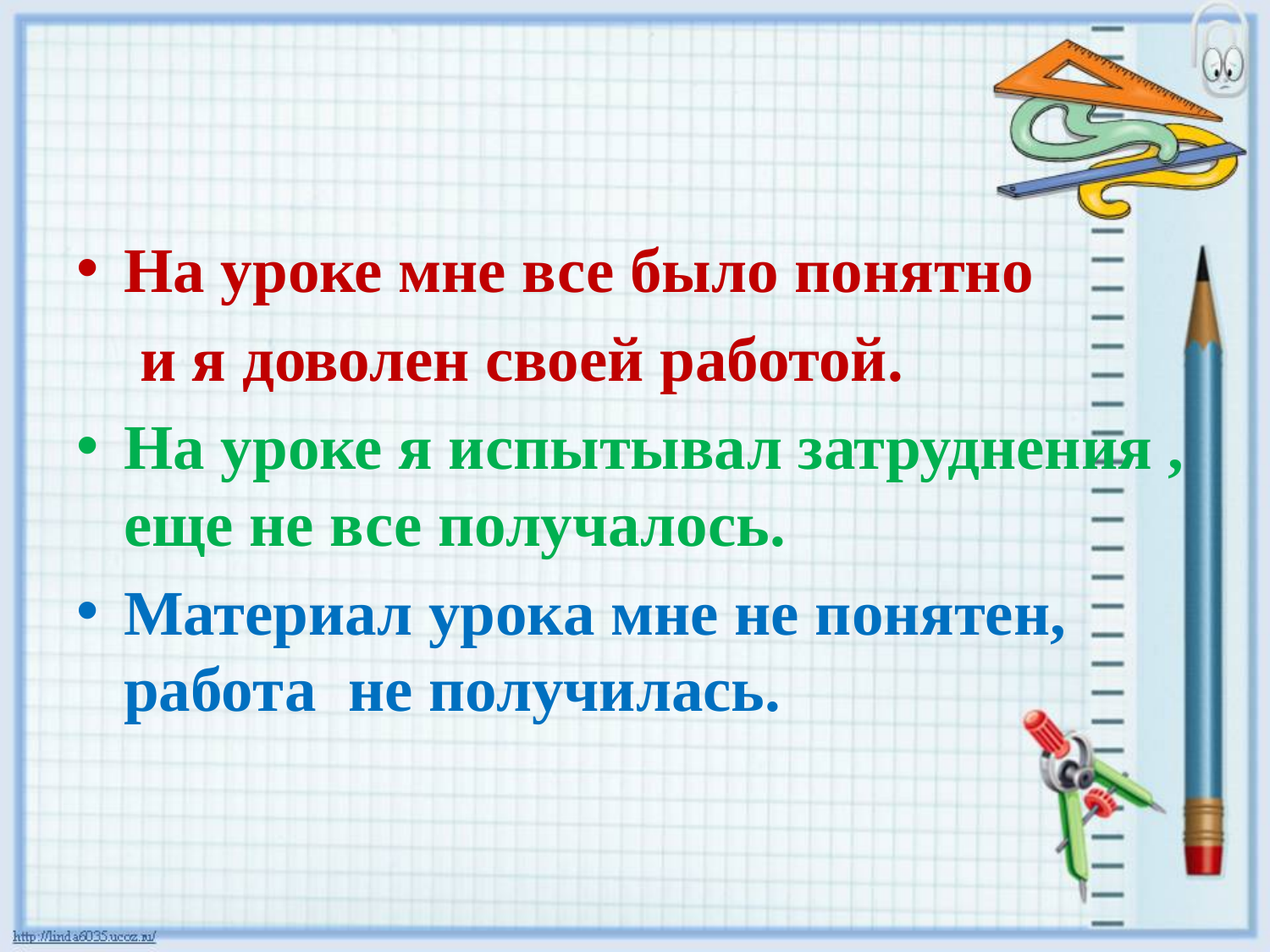

#
На уроке мне все было понятно
    и я доволен своей работой.
На уроке я испытывал затруднения , еще не все получалось.
Материал урока мне не понятен, работа  не получилась.